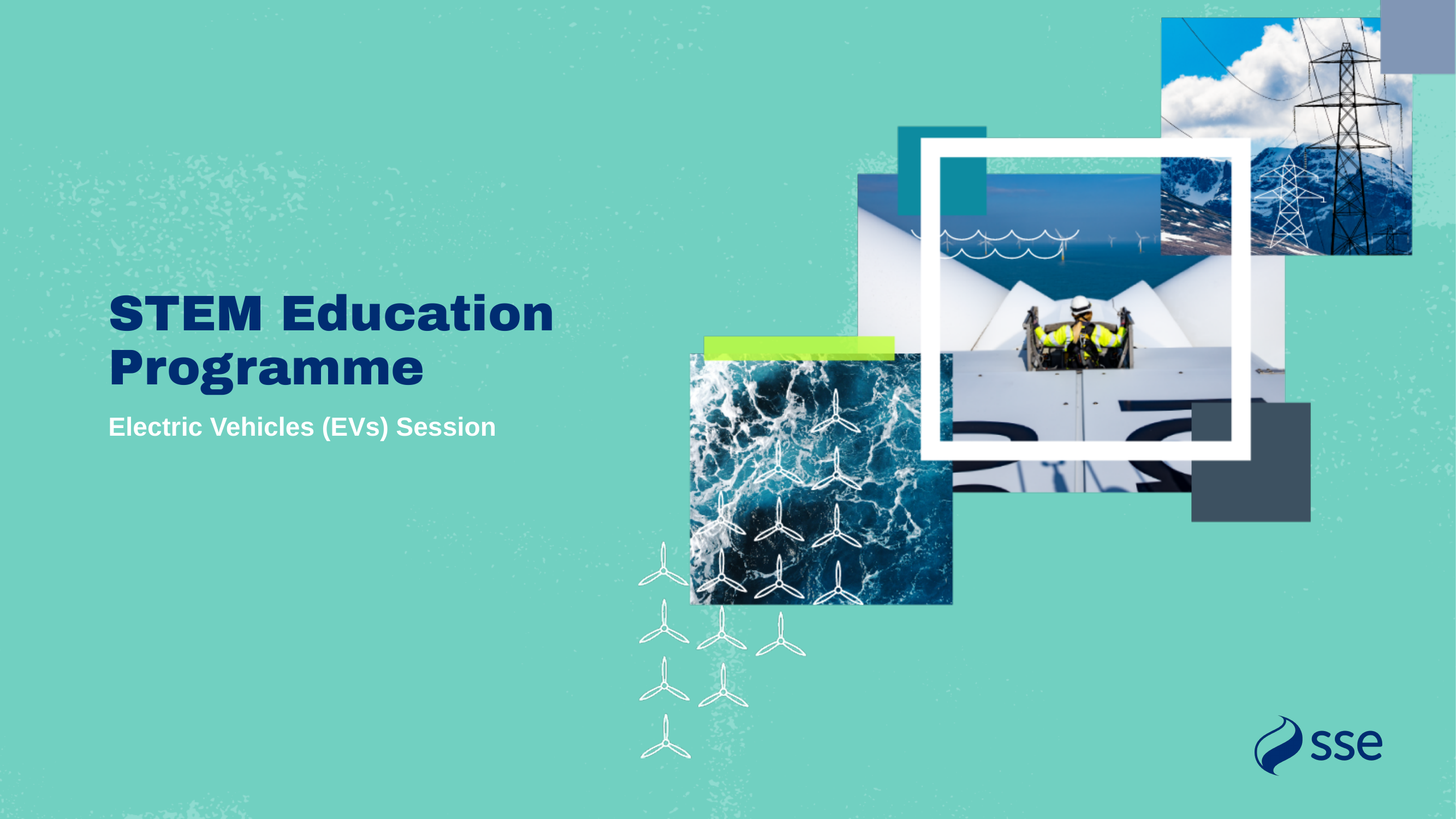

# STEM Education Programme
Electric Vehicles (EVs) Session